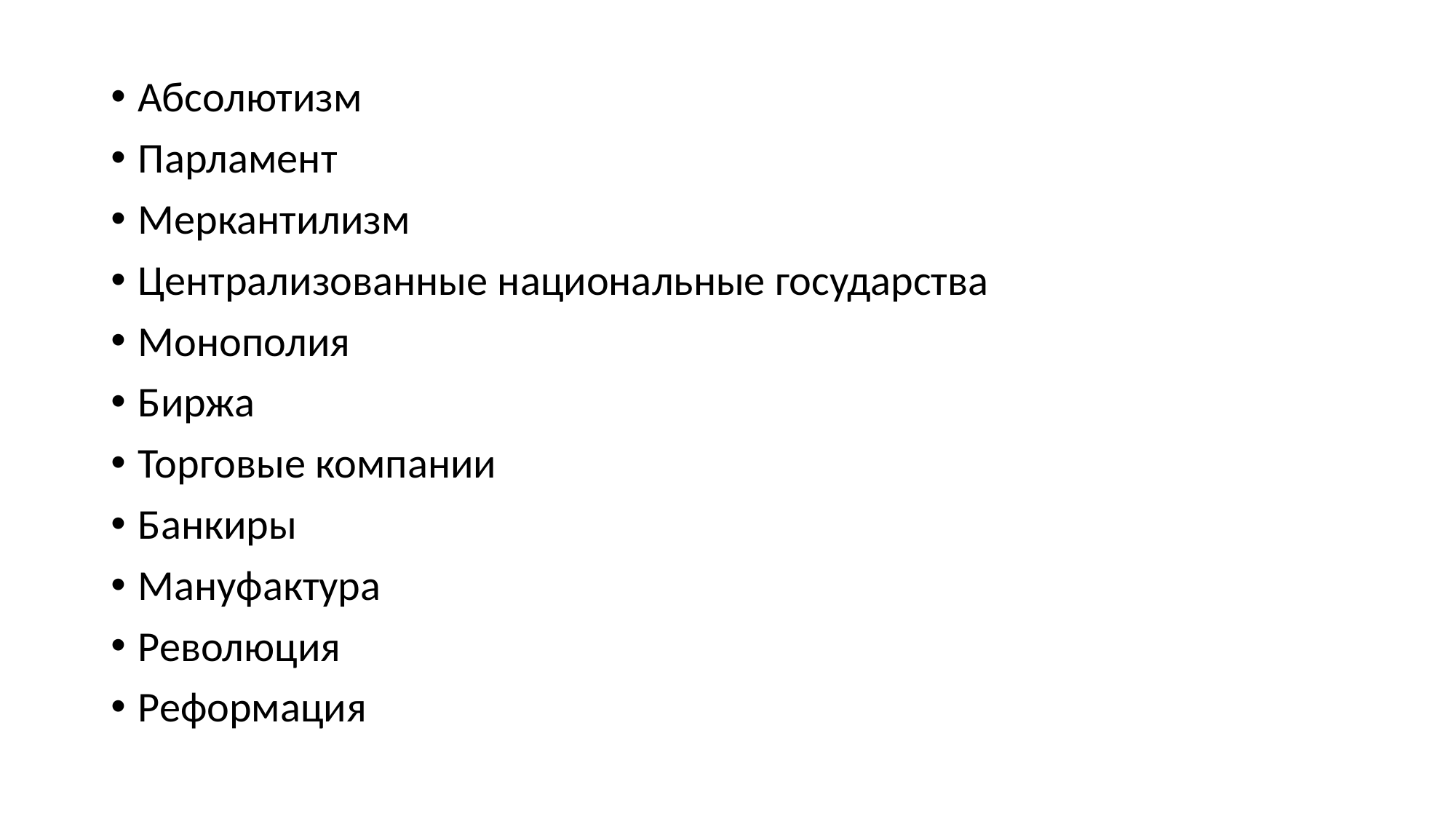

Абсолютизм
Парламент
Меркантилизм
Централизованные национальные государства
Монополия
Биржа
Торговые компании
Банкиры
Мануфактура
Революция
Реформация